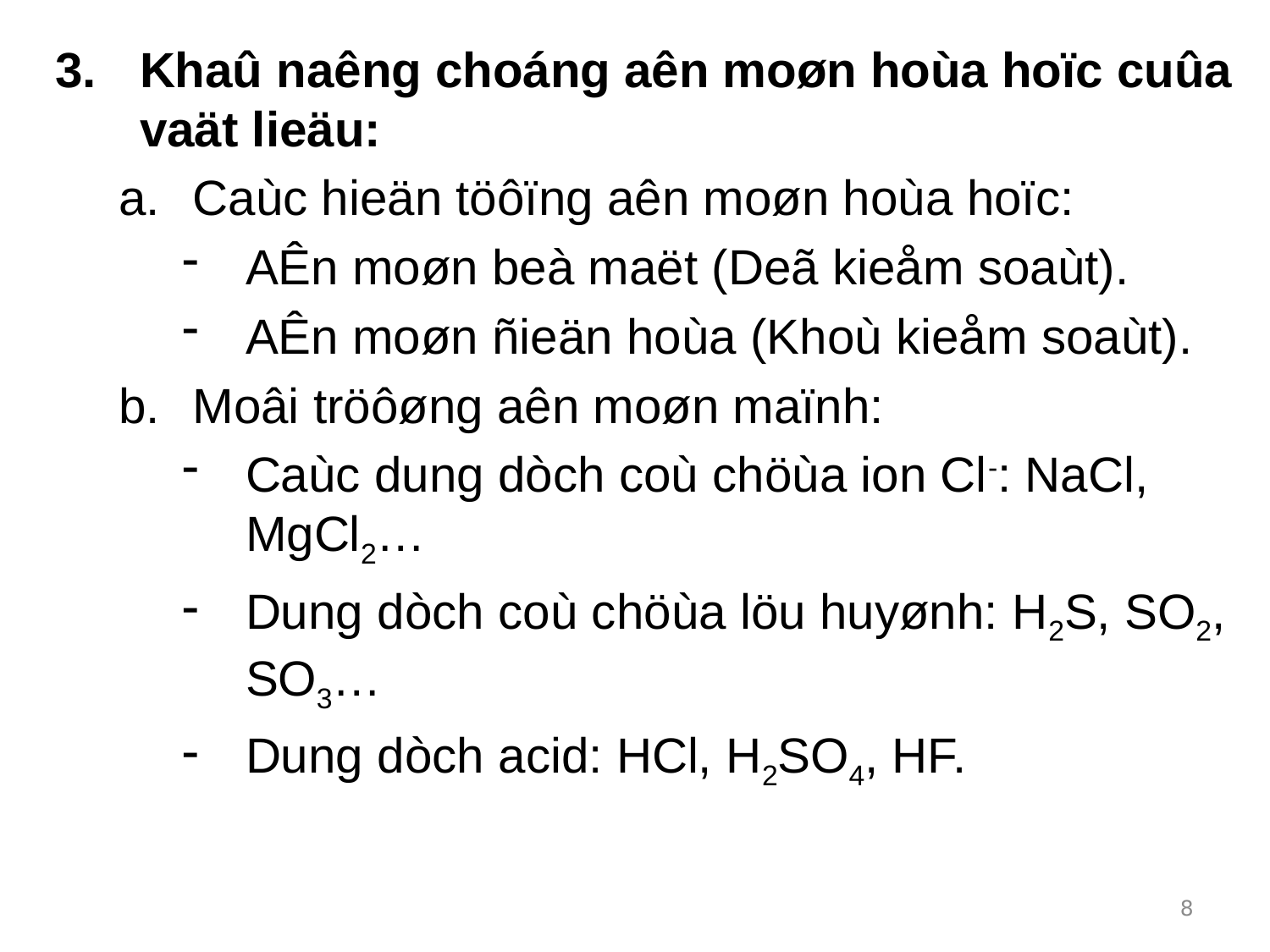

Khaû naêng choáng aên moøn hoùa hoïc cuûa vaät lieäu:
Caùc hieän töôïng aên moøn hoùa hoïc:
AÊn moøn beà maët (Deã kieåm soaùt).
AÊn moøn ñieän hoùa (Khoù kieåm soaùt).
Moâi tröôøng aên moøn maïnh:
Caùc dung dòch coù chöùa ion Cl-: NaCl, MgCl2…
Dung dòch coù chöùa löu huyønh: H2S, SO2, SO3…
Dung dòch acid: HCl, H2SO4, HF.
8